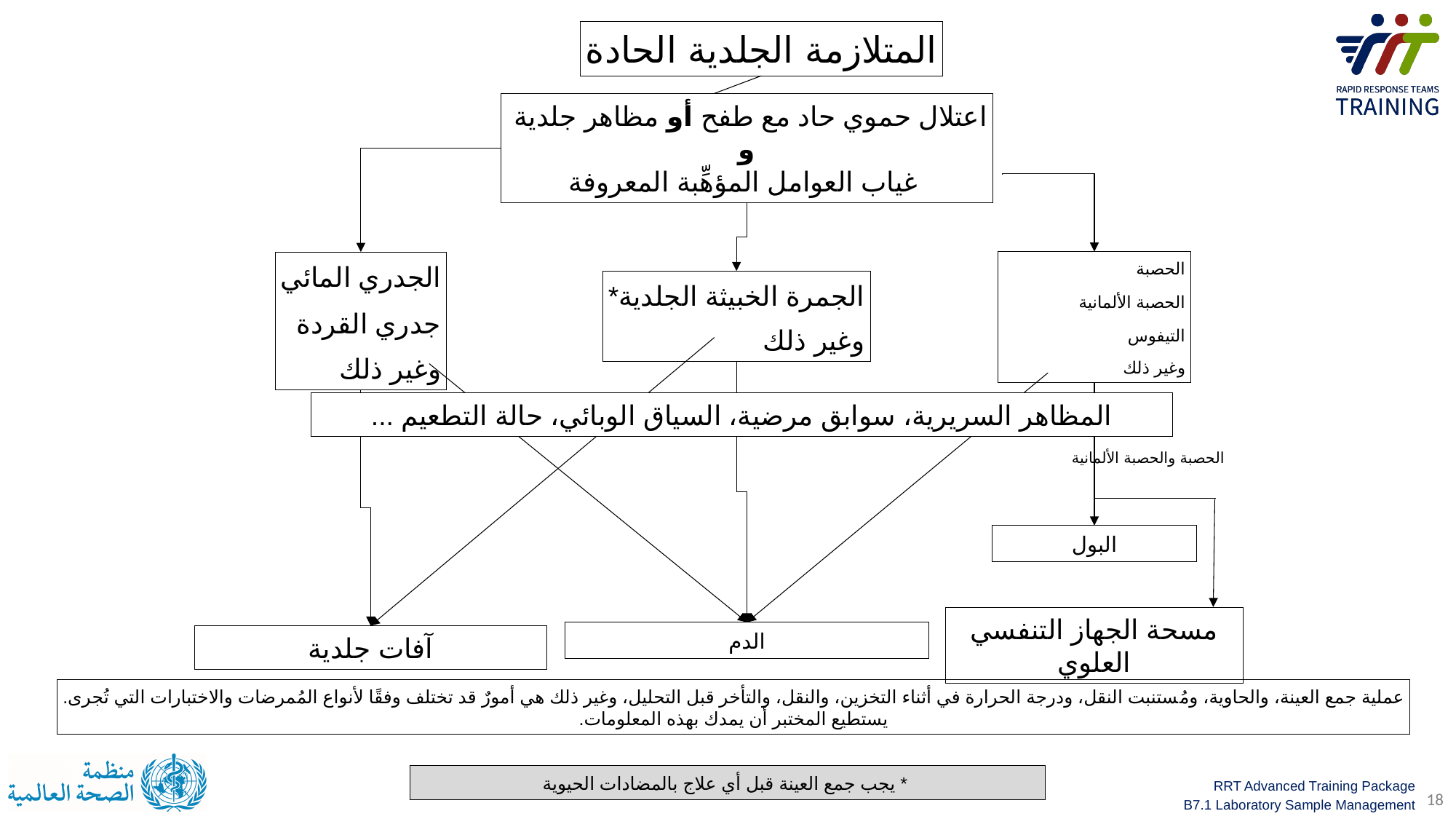

المتلازمة الجلدية الحادة
اعتلال حموي حاد مع طفح أو مظاهر جلدية
و
 غياب العوامل المؤهِّبة المعروفة
الحصبة
الحصبة الألمانية
التيفوس
وغير ذلك
الجدري المائي
جدري القردة
وغير ذلك
الجمرة الخبيثة الجلدية*
وغير ذلك
المظاهر السريرية، سوابق مرضية، السياق الوبائي، حالة التطعيم ...
الحصبة والحصبة الألمانية

البول
مسحة الجهاز التنفسي العلوي
الدم
آفات جلدية
عملية جمع العينة، والحاوية، ومُستنبت النقل، ودرجة الحرارة في أثناء التخزين، والنقل، والتأخر قبل التحليل، وغير ذلك هي أمورٌ قد تختلف وفقًا لأنواع المُمرضات والاختبارات التي تُجرى.
يستطيع المختبر أن يمدك بهذه المعلومات.
 * يجب جمع العينة قبل أي علاج بالمضادات الحيوية